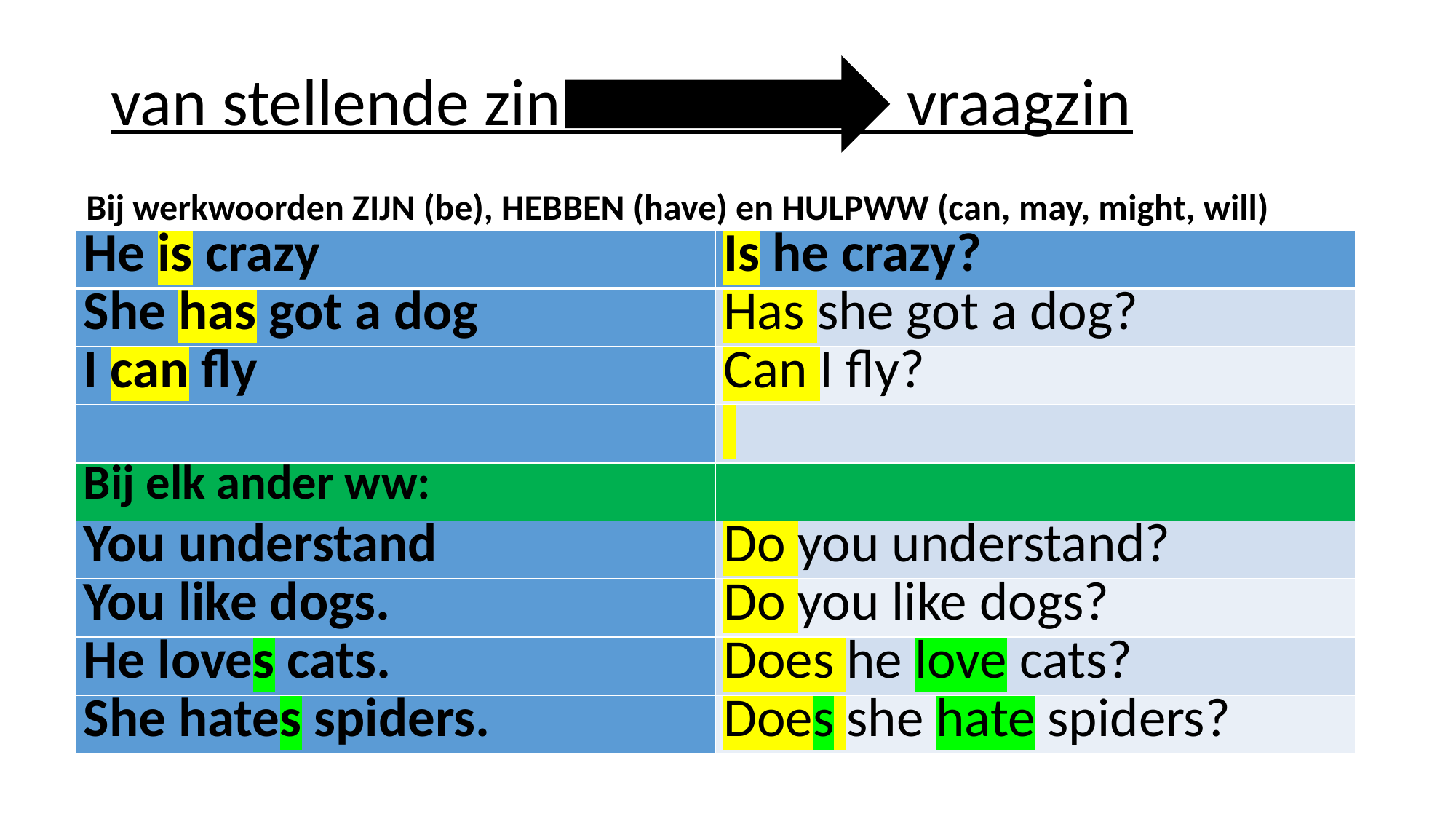

# van stellende zin                       vraagzin

Bij werkwoorden ZIJN (be), HEBBEN (have) en HULPWW (can, may, might, will)
| He is crazy | Is he crazy? |
| --- | --- |
| She has got a dog | Has she got a dog? |
| I can fly | Can I fly? |
|  |  |
| Bij elk ander ww: |  |
| You understand | Do you understand? |
| You like dogs. | Do you like dogs? |
| He loves cats. | Does he love cats? |
| She hates spiders. | Does she hate spiders? |